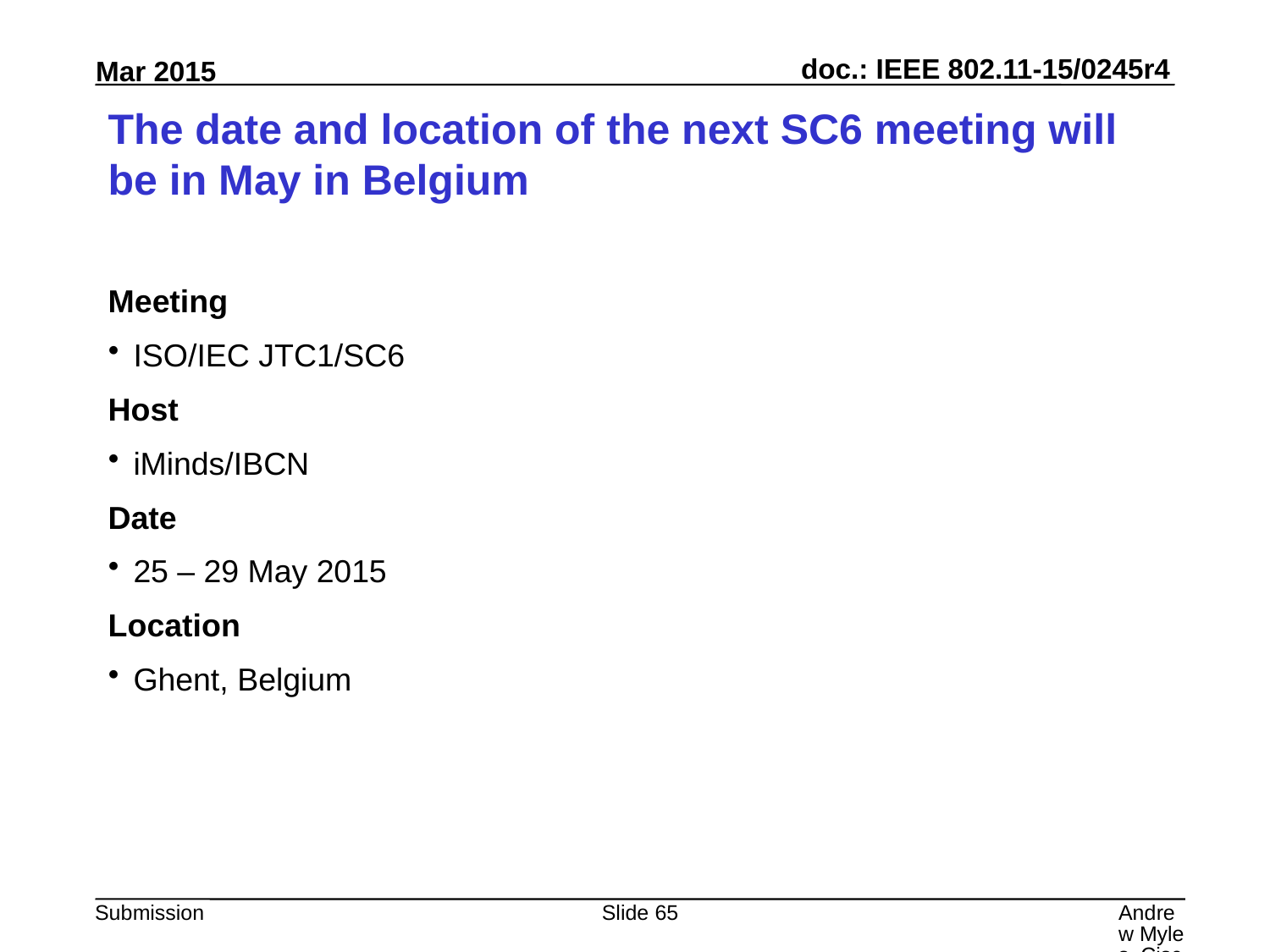

# The date and location of the next SC6 meeting will be in May in Belgium
Meeting
ISO/IEC JTC1/SC6
Host
iMinds/IBCN
Date
25 – 29 May 2015
Location
Ghent, Belgium
Slide 65
Andrew Myles, Cisco